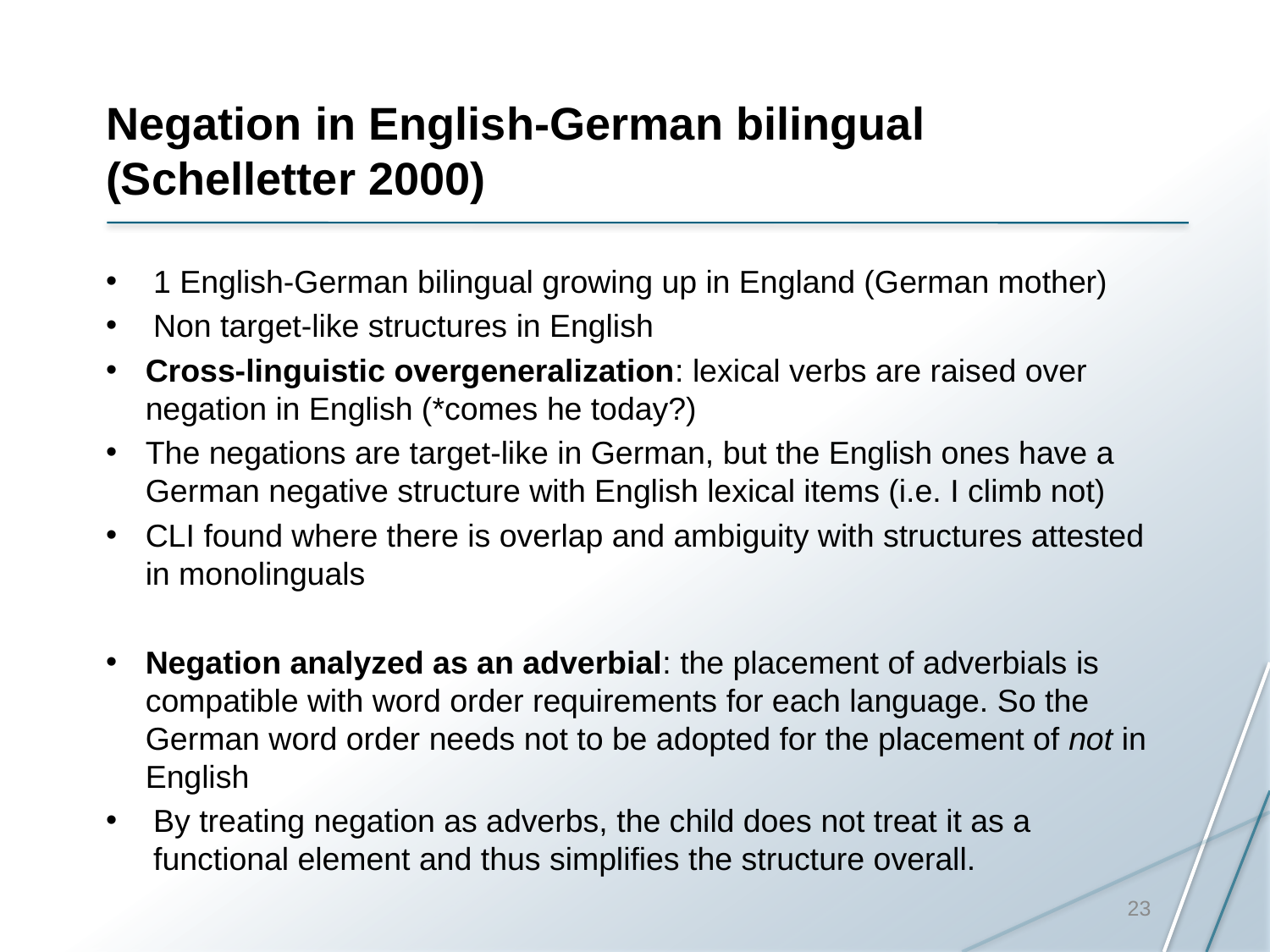

# Negation in English-German bilingual (Schelletter 2000)
1 English-German bilingual growing up in England (German mother)
Non target-like structures in English
Cross-linguistic overgeneralization: lexical verbs are raised over negation in English (*comes he today?)
The negations are target-like in German, but the English ones have a German negative structure with English lexical items (i.e. I climb not)
CLI found where there is overlap and ambiguity with structures attested in monolinguals

Negation analyzed as an adverbial: the placement of adverbials is compatible with word order requirements for each language. So the German word order needs not to be adopted for the placement of not in English
By treating negation as adverbs, the child does not treat it as a functional element and thus simplifies the structure overall.

23